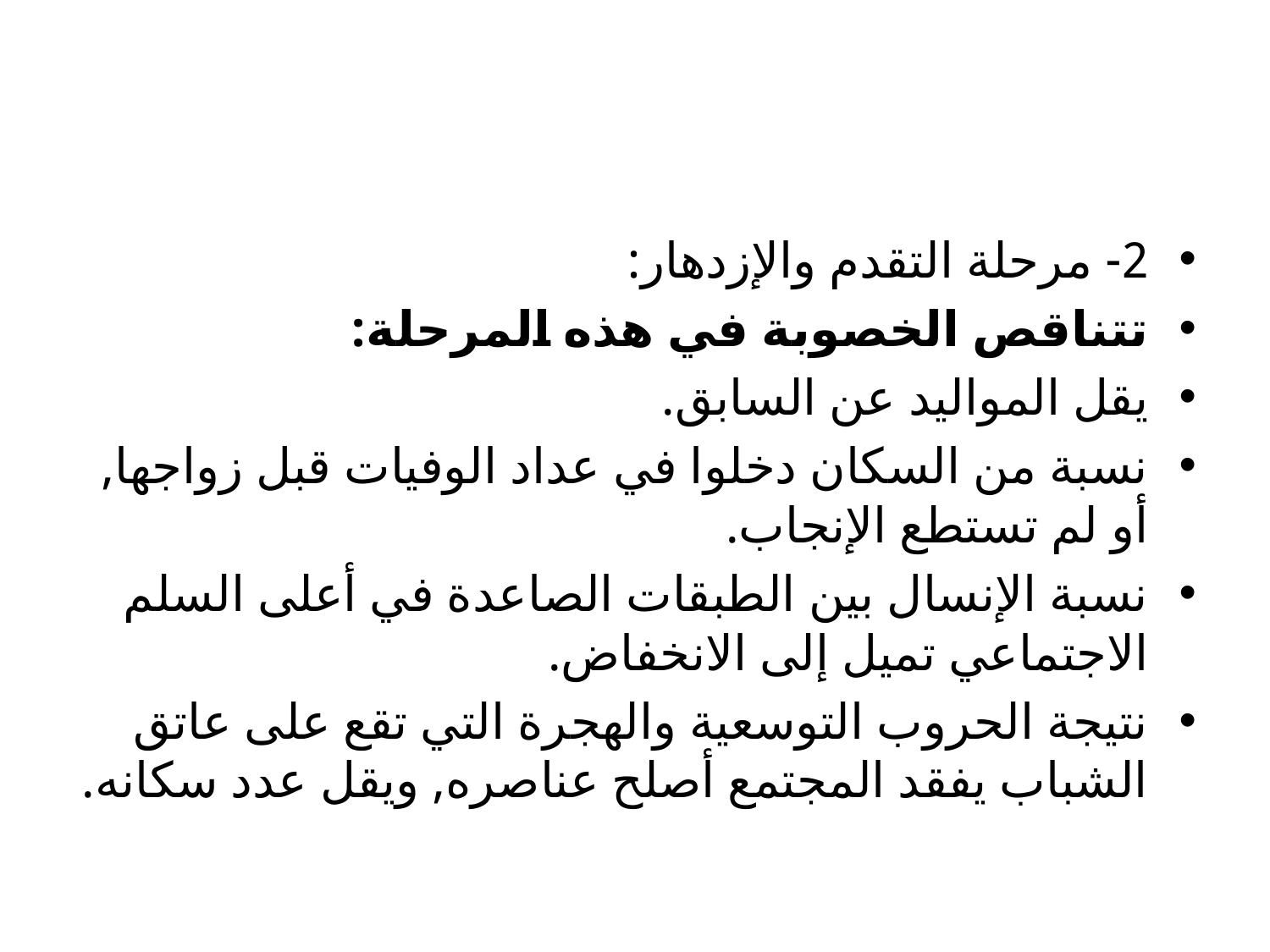

#
2- مرحلة التقدم والإزدهار:
تتناقص الخصوبة في هذه المرحلة:
يقل المواليد عن السابق.
نسبة من السكان دخلوا في عداد الوفيات قبل زواجها, أو لم تستطع الإنجاب.
نسبة الإنسال بين الطبقات الصاعدة في أعلى السلم الاجتماعي تميل إلى الانخفاض.
نتيجة الحروب التوسعية والهجرة التي تقع على عاتق الشباب يفقد المجتمع أصلح عناصره, ويقل عدد سكانه.